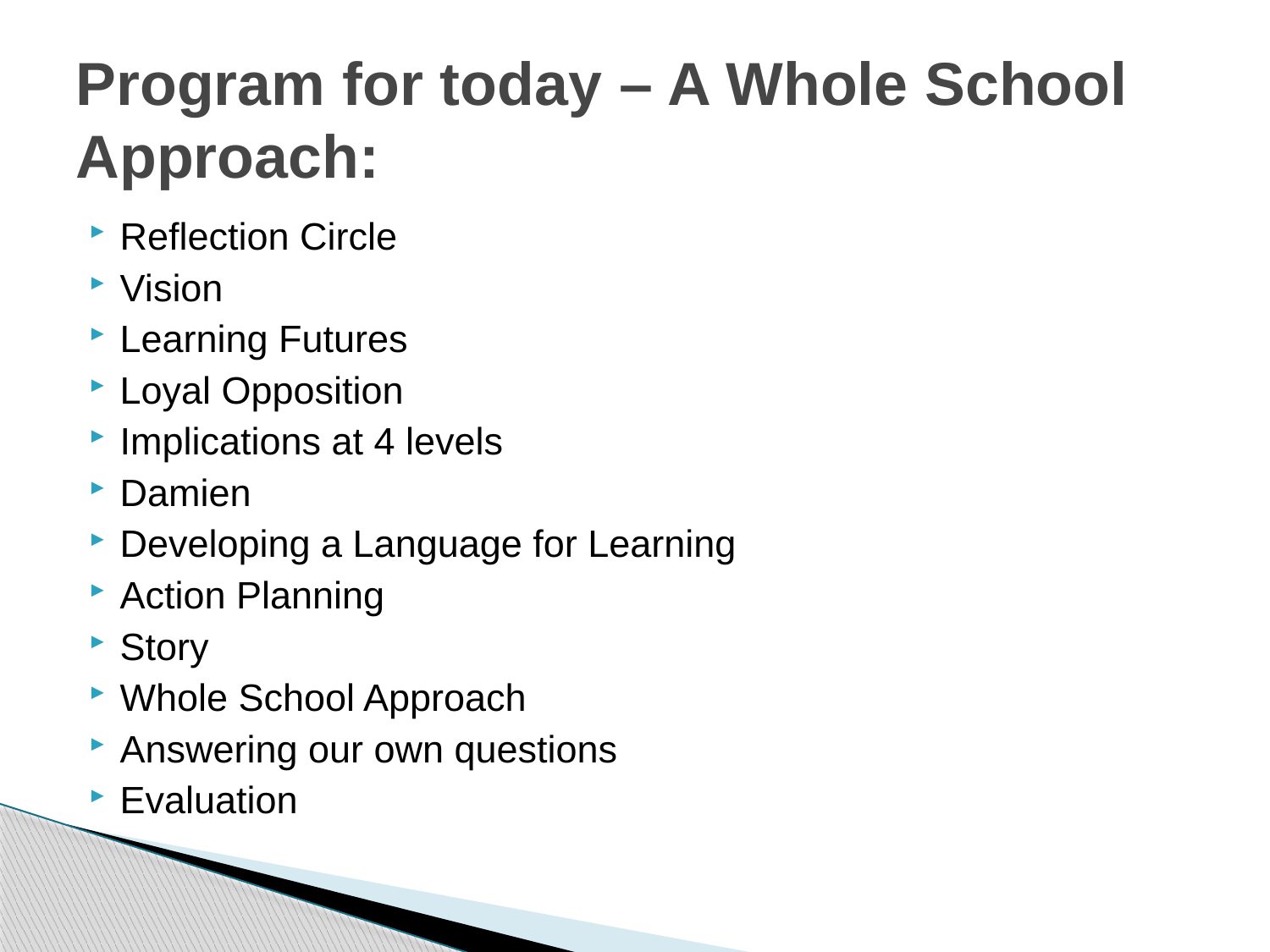

# Program for today – A Whole School Approach:
Reflection Circle
Vision
Learning Futures
Loyal Opposition
Implications at 4 levels
Damien
Developing a Language for Learning
Action Planning
Story
Whole School Approach
Answering our own questions
Evaluation